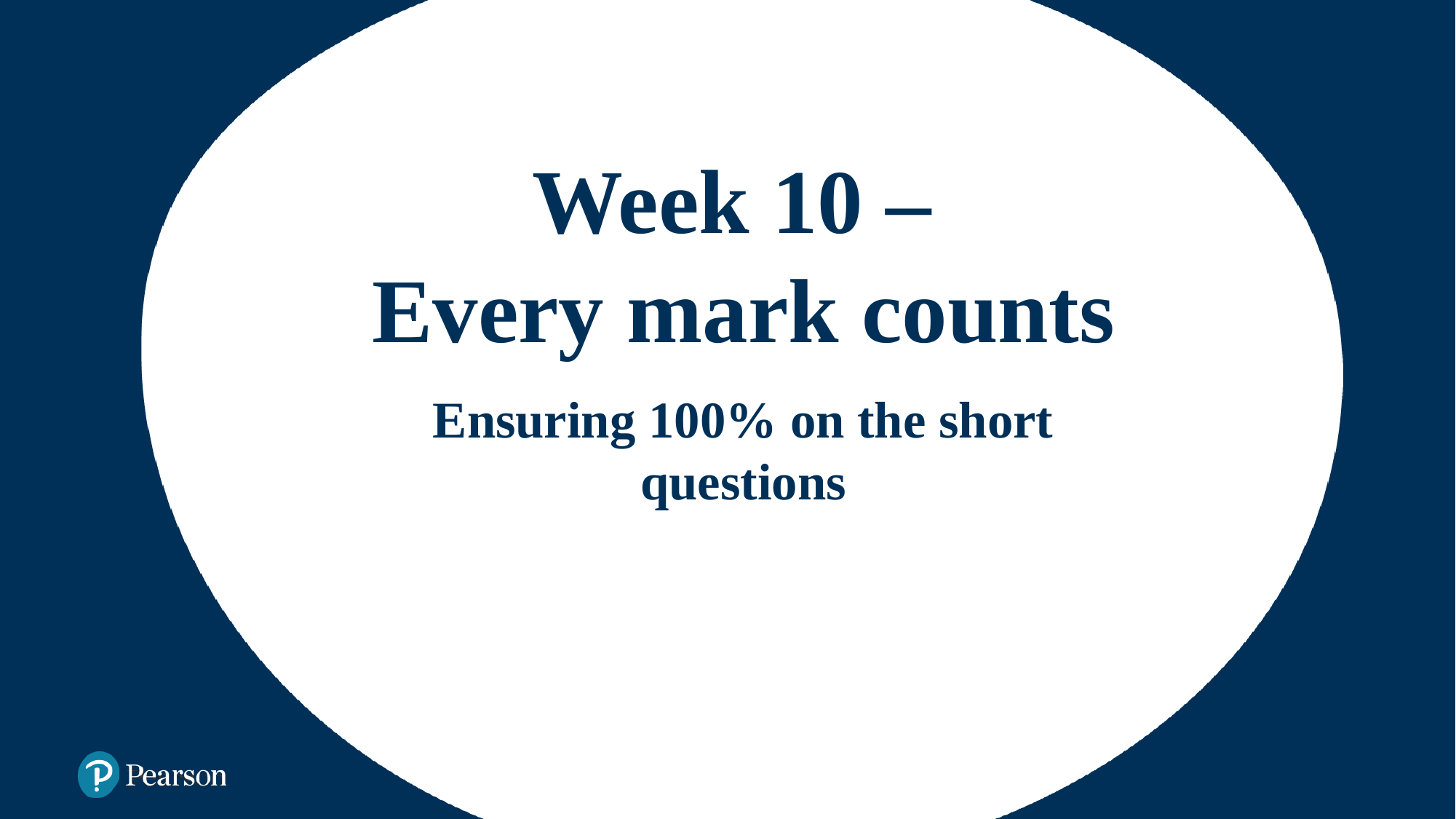

# Week 10 – Every mark counts Ensuring 100% on the short questions